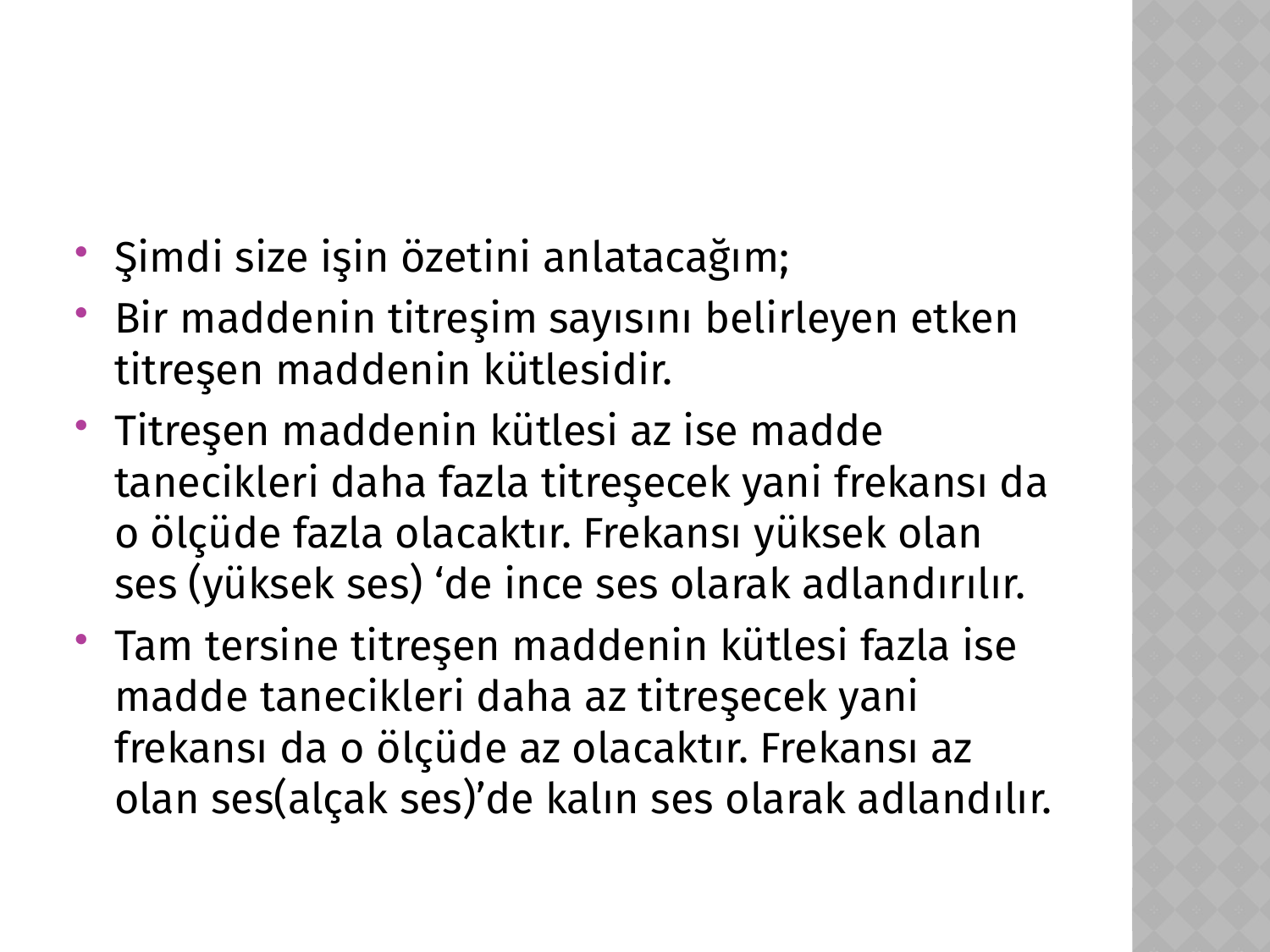

#
Şimdi size işin özetini anlatacağım;
Bir maddenin titreşim sayısını belirleyen etken titreşen maddenin kütlesidir.
Titreşen maddenin kütlesi az ise madde tanecikleri daha fazla titreşecek yani frekansı da o ölçüde fazla olacaktır. Frekansı yüksek olan ses (yüksek ses) ‘de ince ses olarak adlandırılır.
Tam tersine titreşen maddenin kütlesi fazla ise madde tanecikleri daha az titreşecek yani frekansı da o ölçüde az olacaktır. Frekansı az olan ses(alçak ses)’de kalın ses olarak adlandılır.